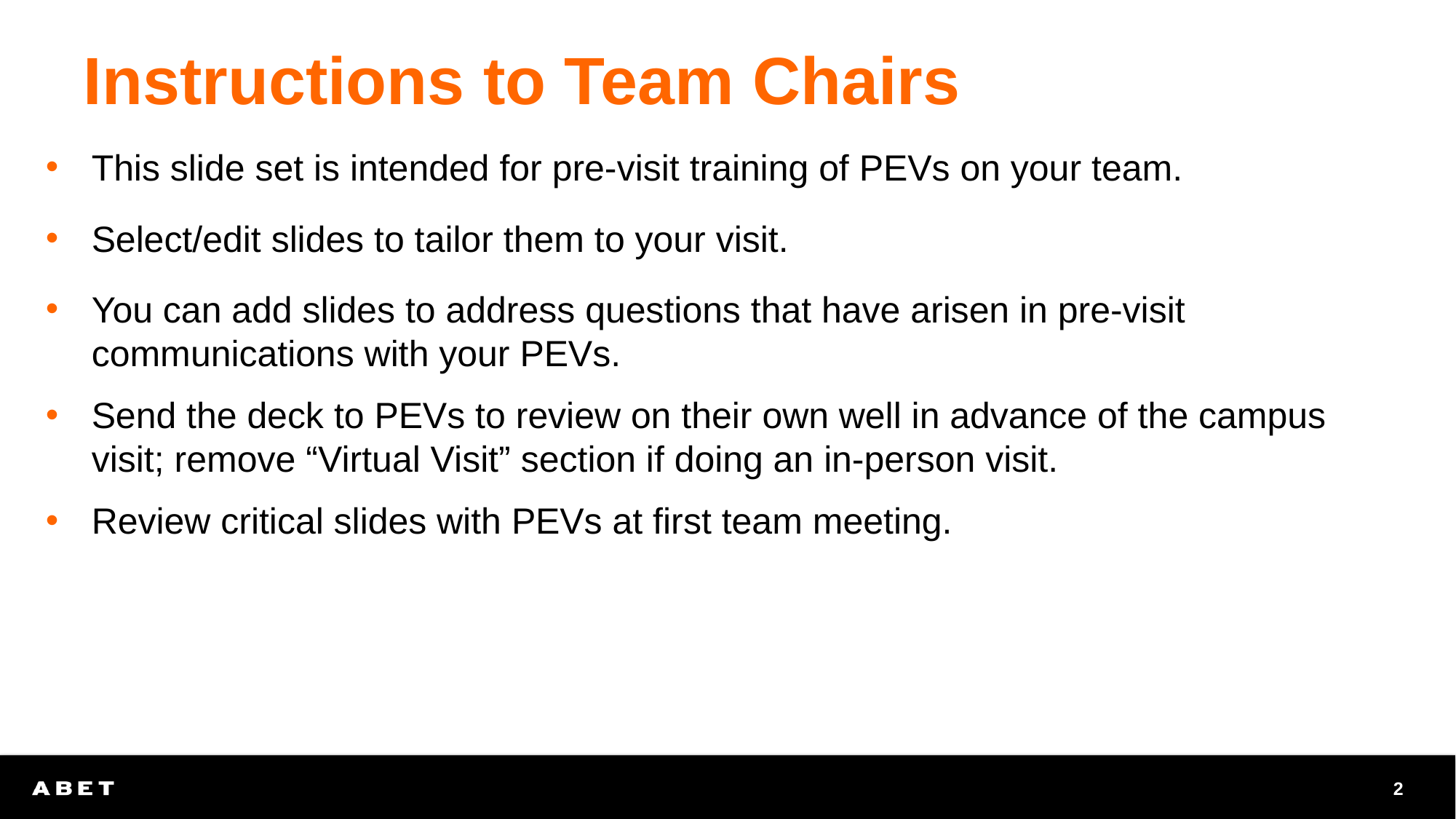

Instructions to Team Chairs
This slide set is intended for pre-visit training of PEVs on your team.
Select/edit slides to tailor them to your visit.
You can add slides to address questions that have arisen in pre-visit communications with your PEVs.
Send the deck to PEVs to review on their own well in advance of the campus visit; remove “Virtual Visit” section if doing an in-person visit.
Review critical slides with PEVs at first team meeting.